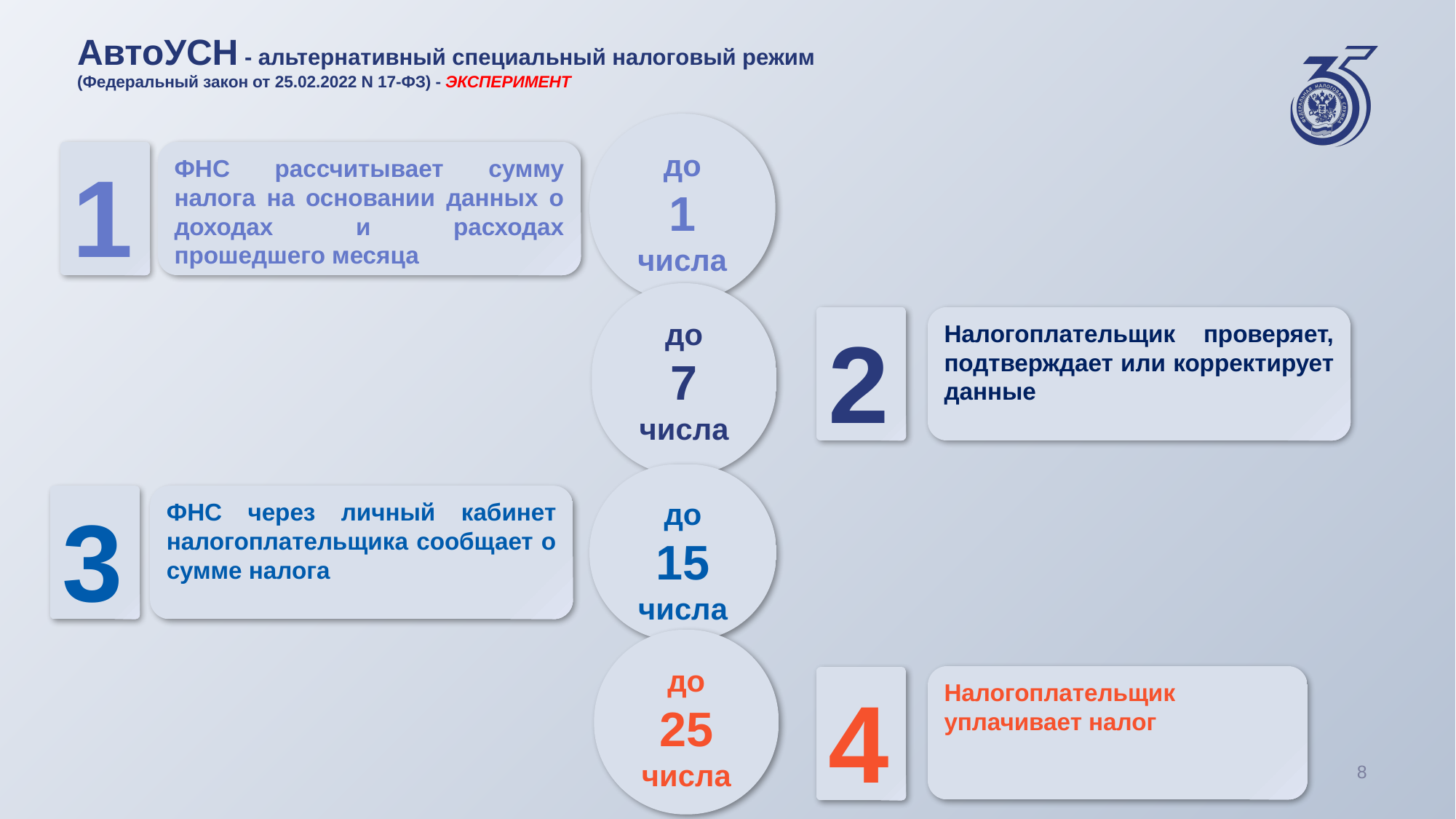

# АвтоУСН - альтернативный специальный налоговый режим (Федеральный закон от 25.02.2022 N 17-ФЗ) - ЭКСПЕРИМЕНТ
до
1
числа
1
ФНС рассчитывает сумму налога на основании данных о доходах и расходах прошедшего месяца
до
7
числа
Налогоплательщик проверяет, подтверждает или корректирует данные
2
до
15
числа
ФНС через личный кабинет налогоплательщика сообщает о сумме налога
3
до
25
числа
Налогоплательщик уплачивает налог
4
8